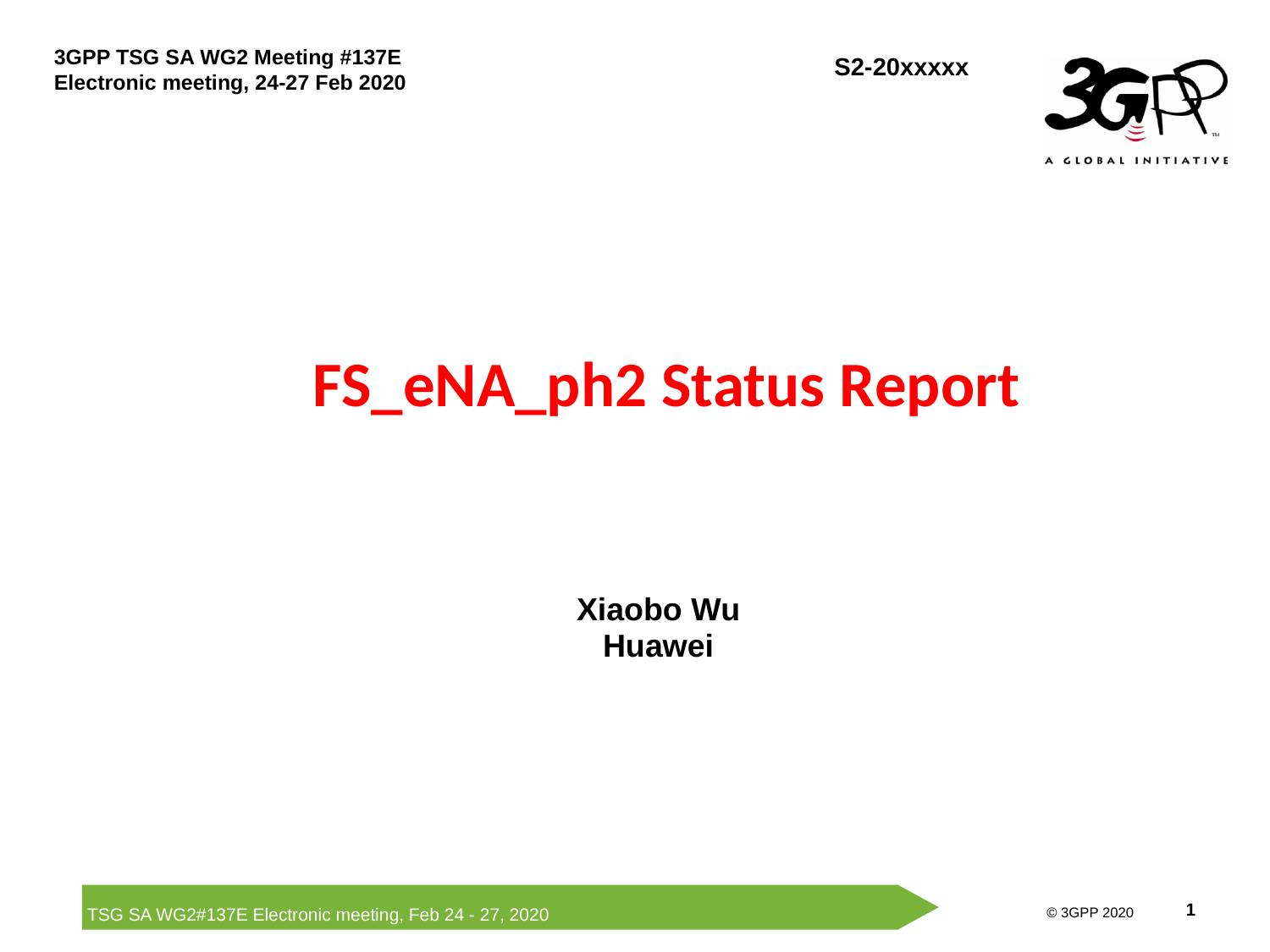

# FS_eNA_ph2 Status Report
Xiaobo Wu
Huawei